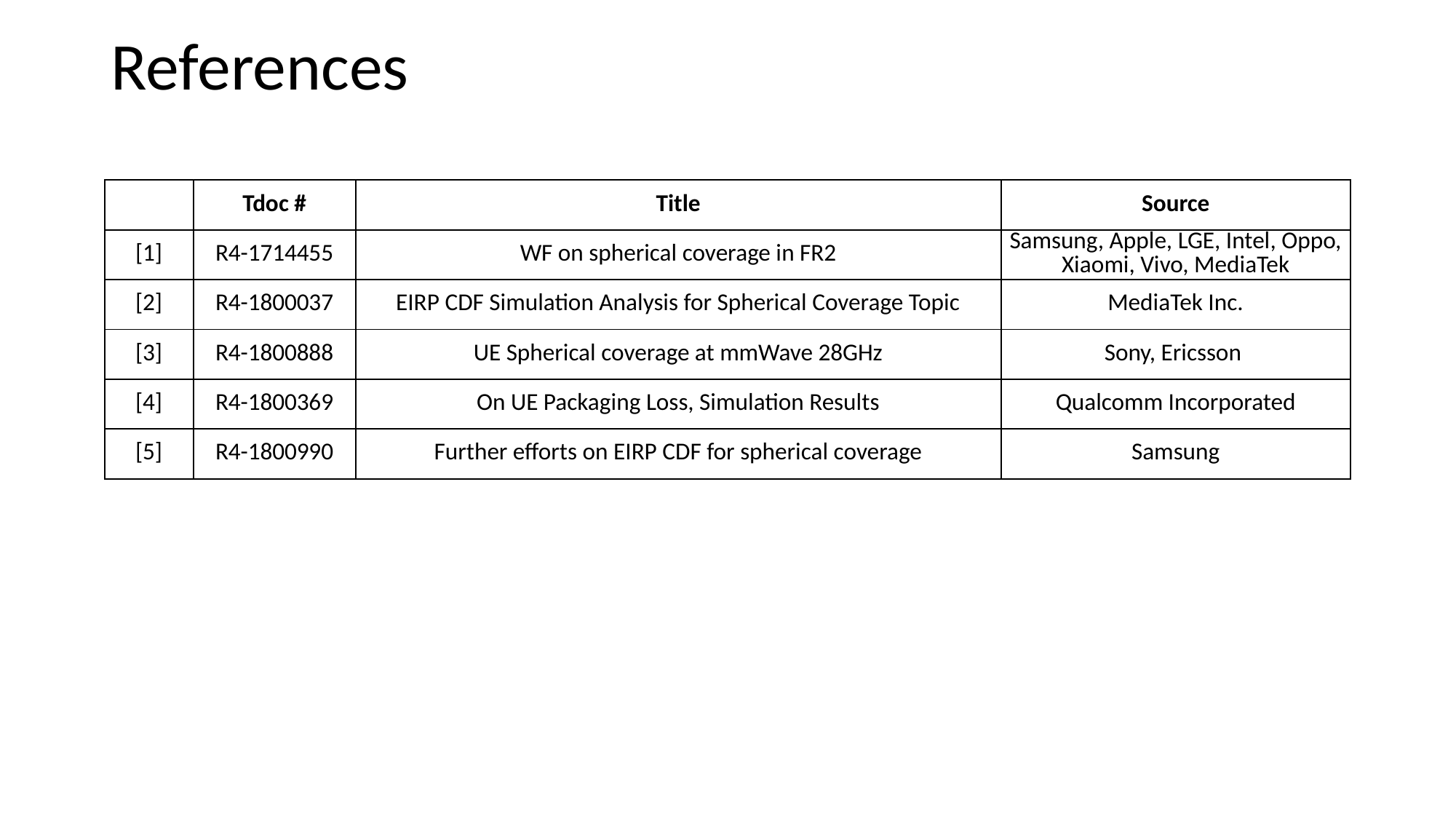

References
|  | Tdoc # | Title | Source |
| --- | --- | --- | --- |
| [1] | R4-1714455 | WF on spherical coverage in FR2 | Samsung, Apple, LGE, Intel, Oppo, Xiaomi, Vivo, MediaTek |
| [2] | R4-1800037 | EIRP CDF Simulation Analysis for Spherical Coverage Topic | MediaTek Inc. |
| [3] | R4-1800888 | UE Spherical coverage at mmWave 28GHz | Sony, Ericsson |
| [4] | R4-1800369 | On UE Packaging Loss, Simulation Results | Qualcomm Incorporated |
| [5] | R4-1800990 | Further efforts on EIRP CDF for spherical coverage | Samsung |